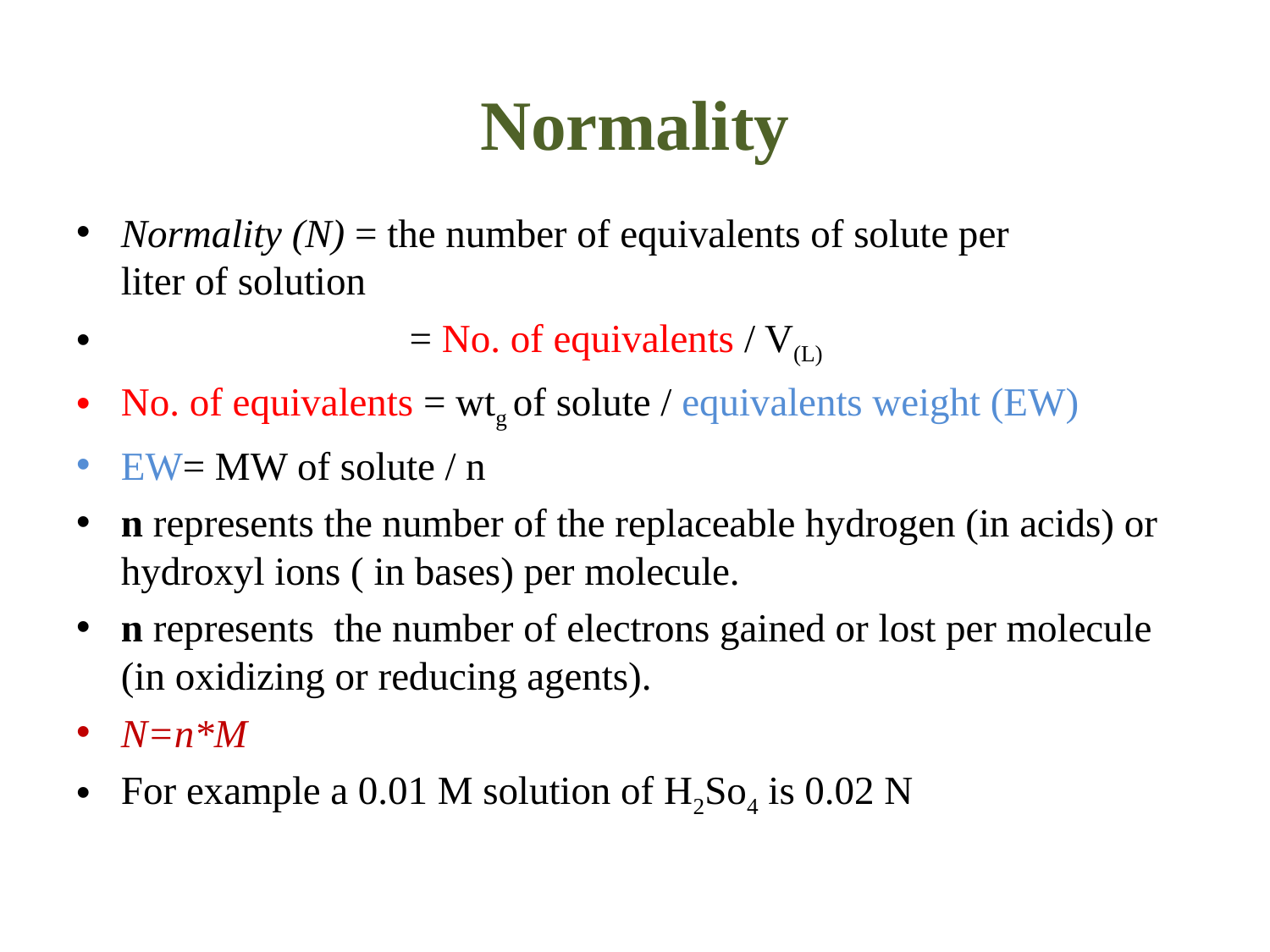

# Normality
Normality (N) = the number of equivalents of solute per 			        liter of solution
                             = No. of equivalents / V(L)
No. of equivalents = wtg of solute / equivalents weight (EW)
EW= MW of solute / n
n represents the number of the replaceable hydrogen (in acids) or hydroxyl ions ( in bases) per molecule.
n represents  the number of electrons gained or lost per molecule (in oxidizing or reducing agents).
N=n*M
For example a 0.01 M solution of H2So4 is 0.02 N